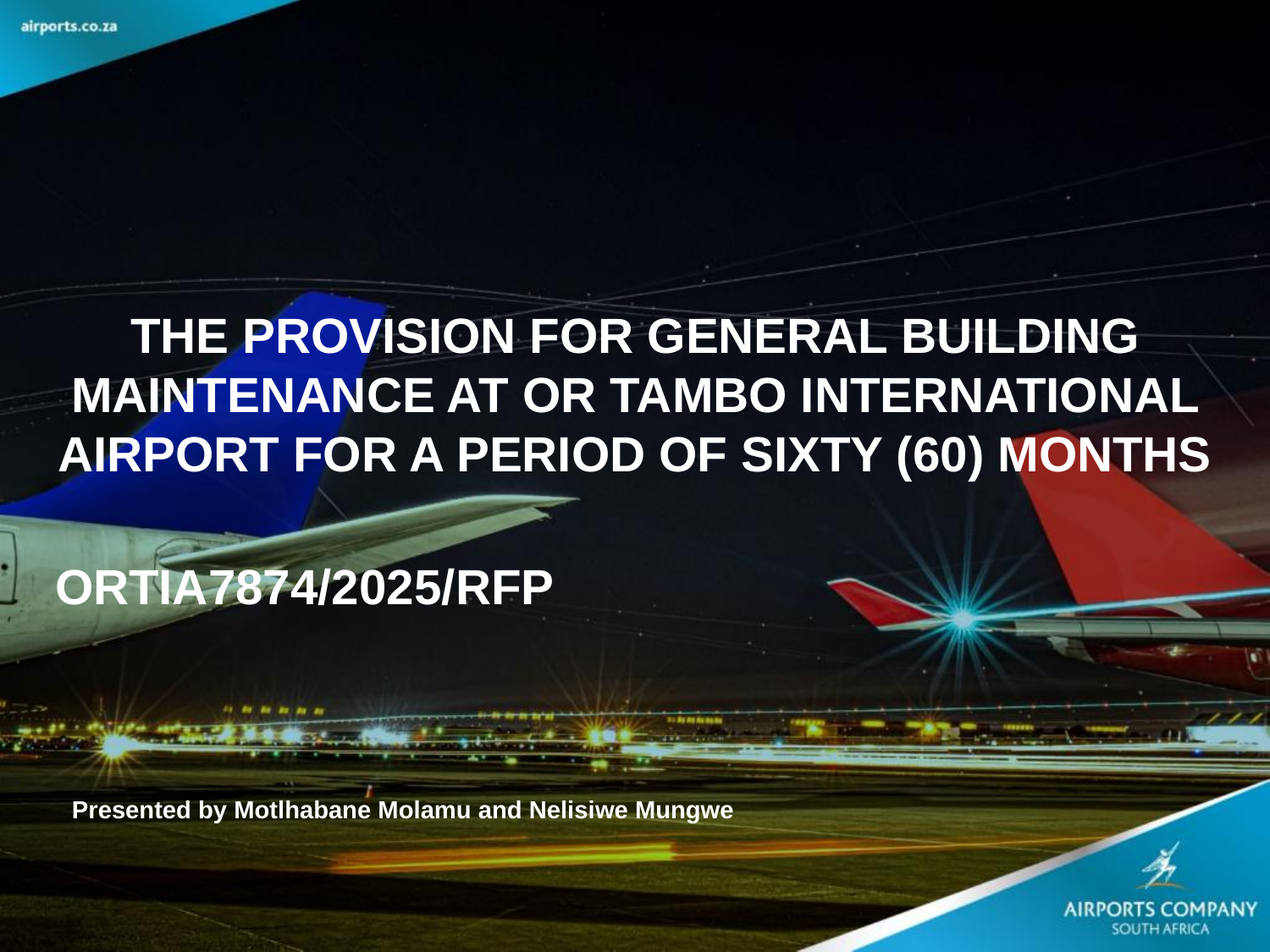

THE PROVISION FOR GENERAL BUILDING MAINTENANCE AT OR TAMBO INTERNATIONAL AIRPORT FOR A PERIOD OF SIXTY (60) MONTHS

ORTIA7874/2025/RFP
Presented by Motlhabane Molamu and Nelisiwe Mungwe